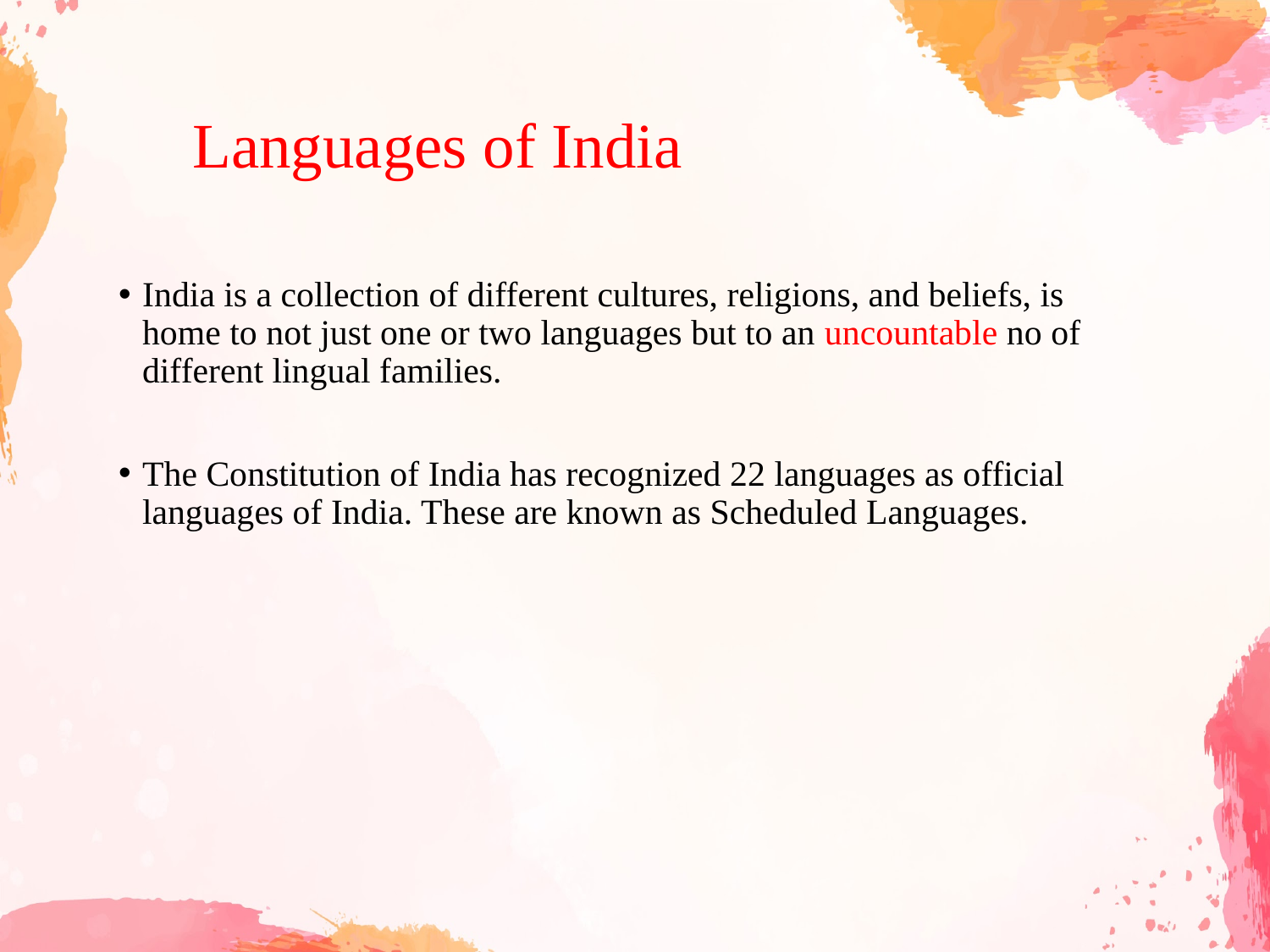

# Languages of India
India is a collection of different cultures, religions, and beliefs, is home to not just one or two languages but to an uncountable no of different lingual families.

The Constitution of India has recognized 22 languages as official languages of India. These are known as Scheduled Languages.